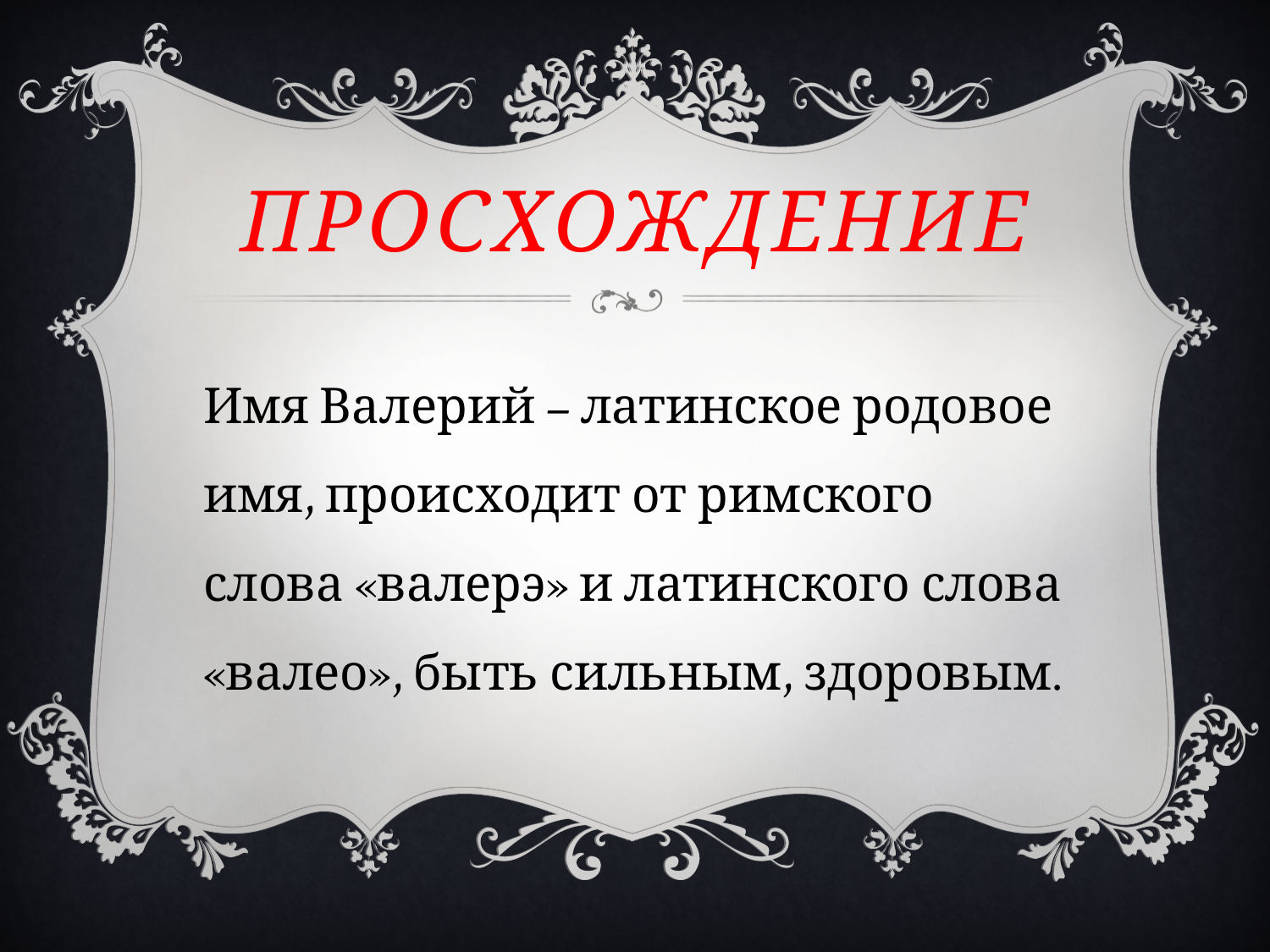

# просхождение
Имя Валерий – латинское родовое имя, происходит от римского слова «валерэ» и латинского слова «валео», быть сильным, здоровым.